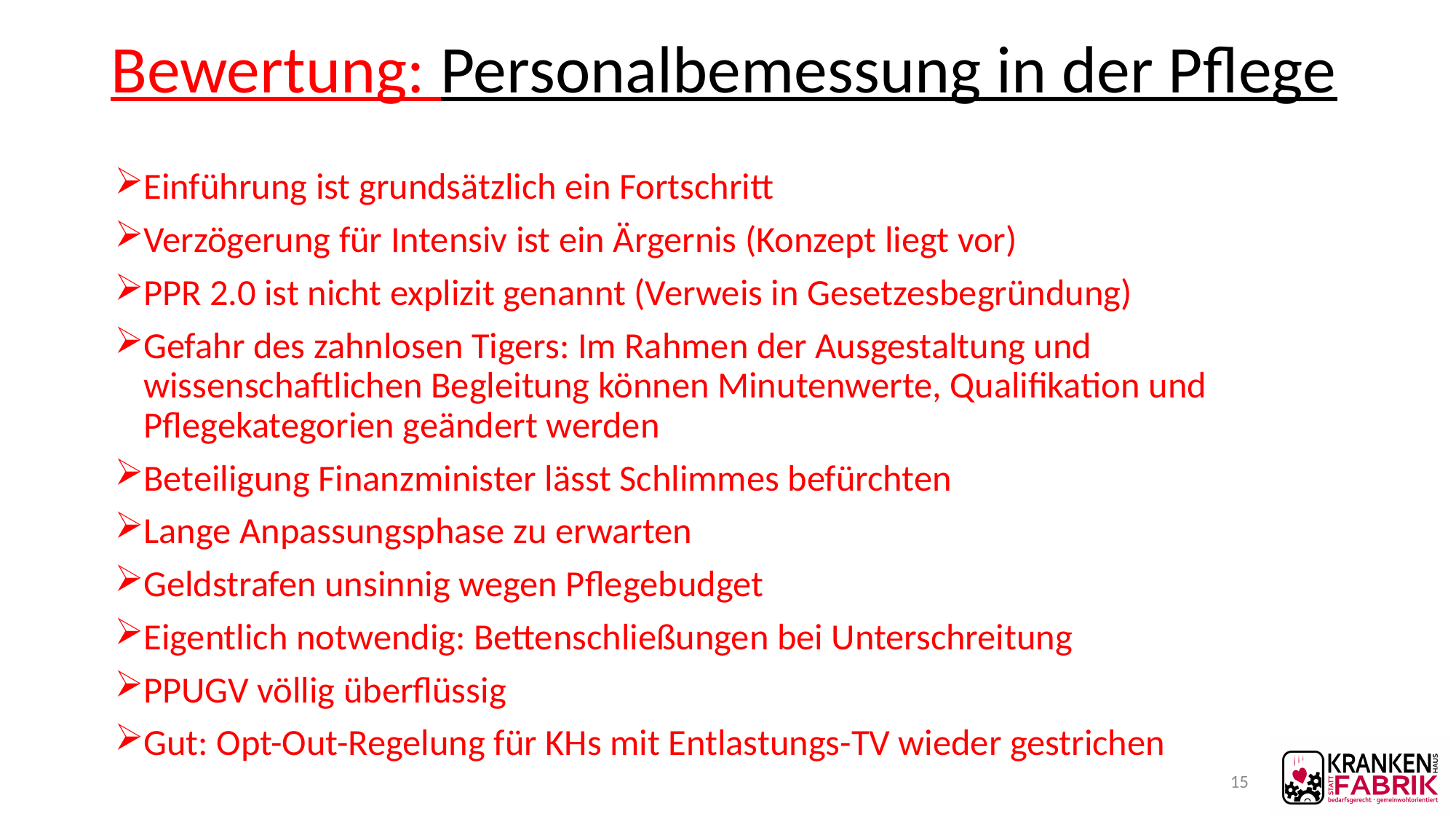

# Bewertung: Personalbemessung in der Pflege
Einführung ist grundsätzlich ein Fortschritt
Verzögerung für Intensiv ist ein Ärgernis (Konzept liegt vor)
PPR 2.0 ist nicht explizit genannt (Verweis in Gesetzesbegründung)
Gefahr des zahnlosen Tigers: Im Rahmen der Ausgestaltung und wissenschaftlichen Begleitung können Minutenwerte, Qualifikation und Pflegekategorien geändert werden
Beteiligung Finanzminister lässt Schlimmes befürchten
Lange Anpassungsphase zu erwarten
Geldstrafen unsinnig wegen Pflegebudget
Eigentlich notwendig: Bettenschließungen bei Unterschreitung
PPUGV völlig überflüssig
Gut: Opt-Out-Regelung für KHs mit Entlastungs-TV wieder gestrichen

15